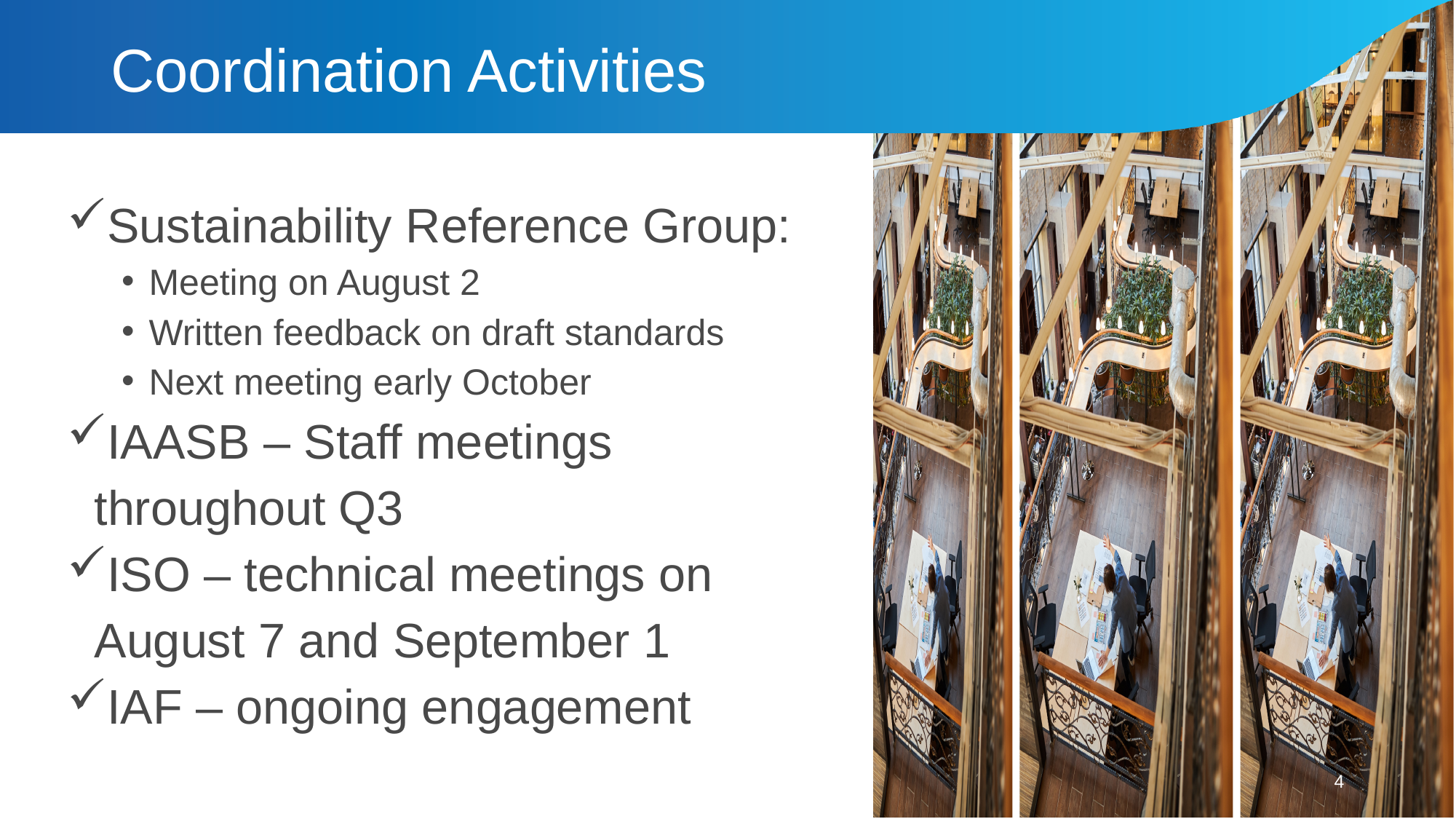

# Coordination Activities
Sustainability Reference Group:
Meeting on August 2
Written feedback on draft standards
Next meeting early October
IAASB – Staff meetings throughout Q3
ISO – technical meetings on August 7 and September 1
IAF – ongoing engagement
4